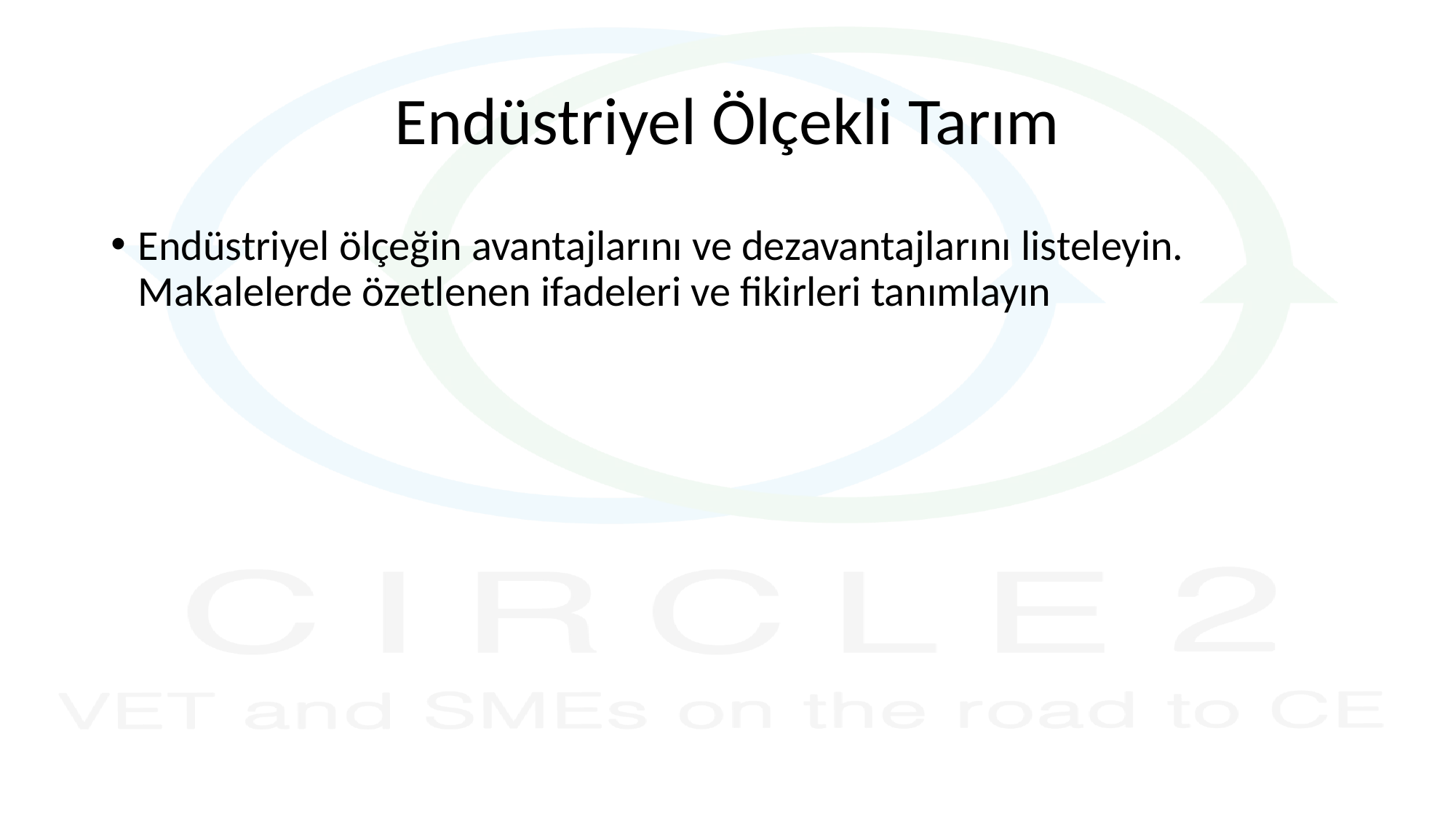

# Endüstriyel Ölçekli Tarım
Endüstriyel ölçeğin avantajlarını ve dezavantajlarını listeleyin. Makalelerde özetlenen ifadeleri ve fikirleri tanımlayın